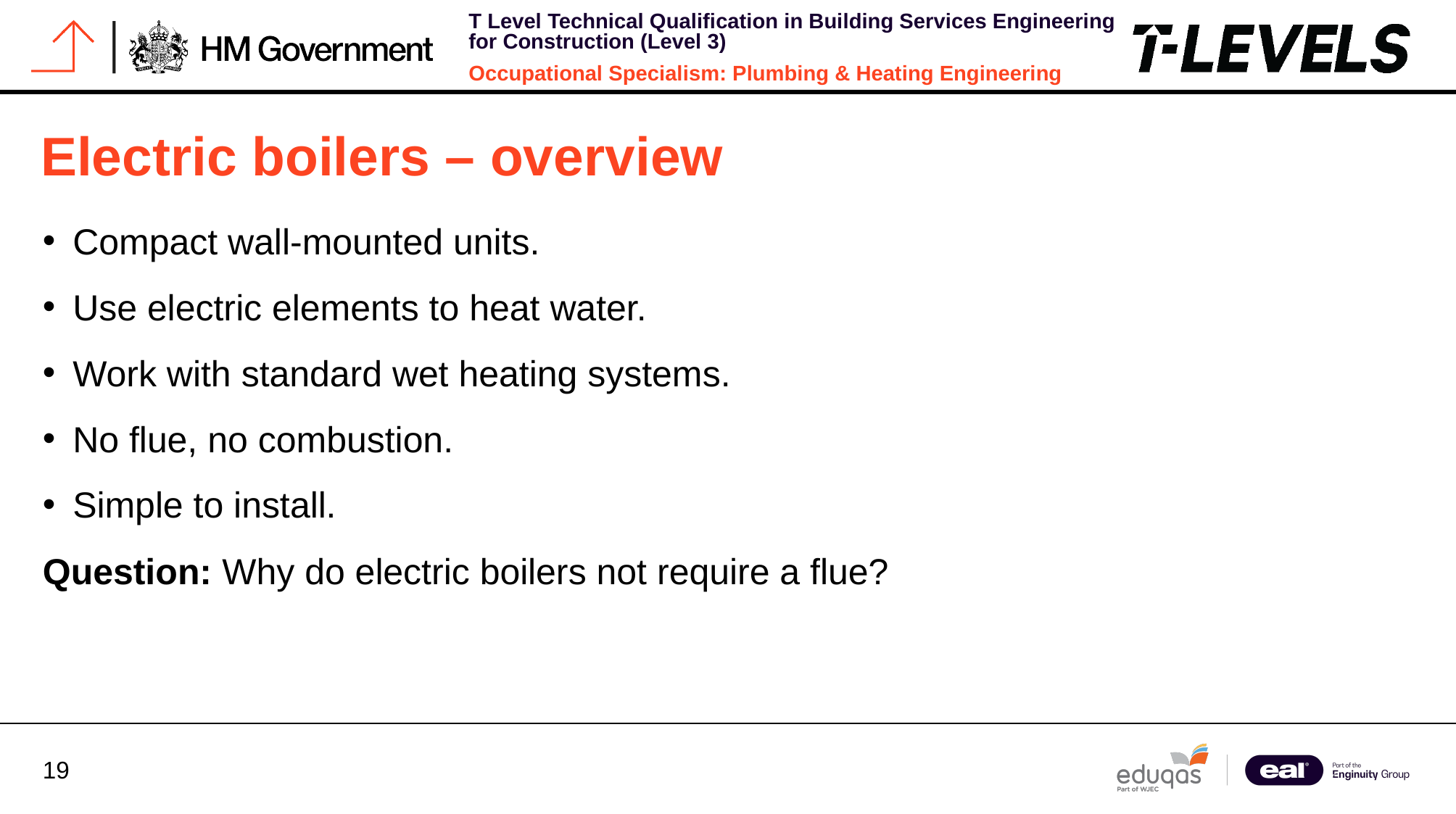

# Electric boilers – overview
Compact wall-mounted units.
Use electric elements to heat water.
Work with standard wet heating systems.
No flue, no combustion.
Simple to install.
Question: Why do electric boilers not require a flue?